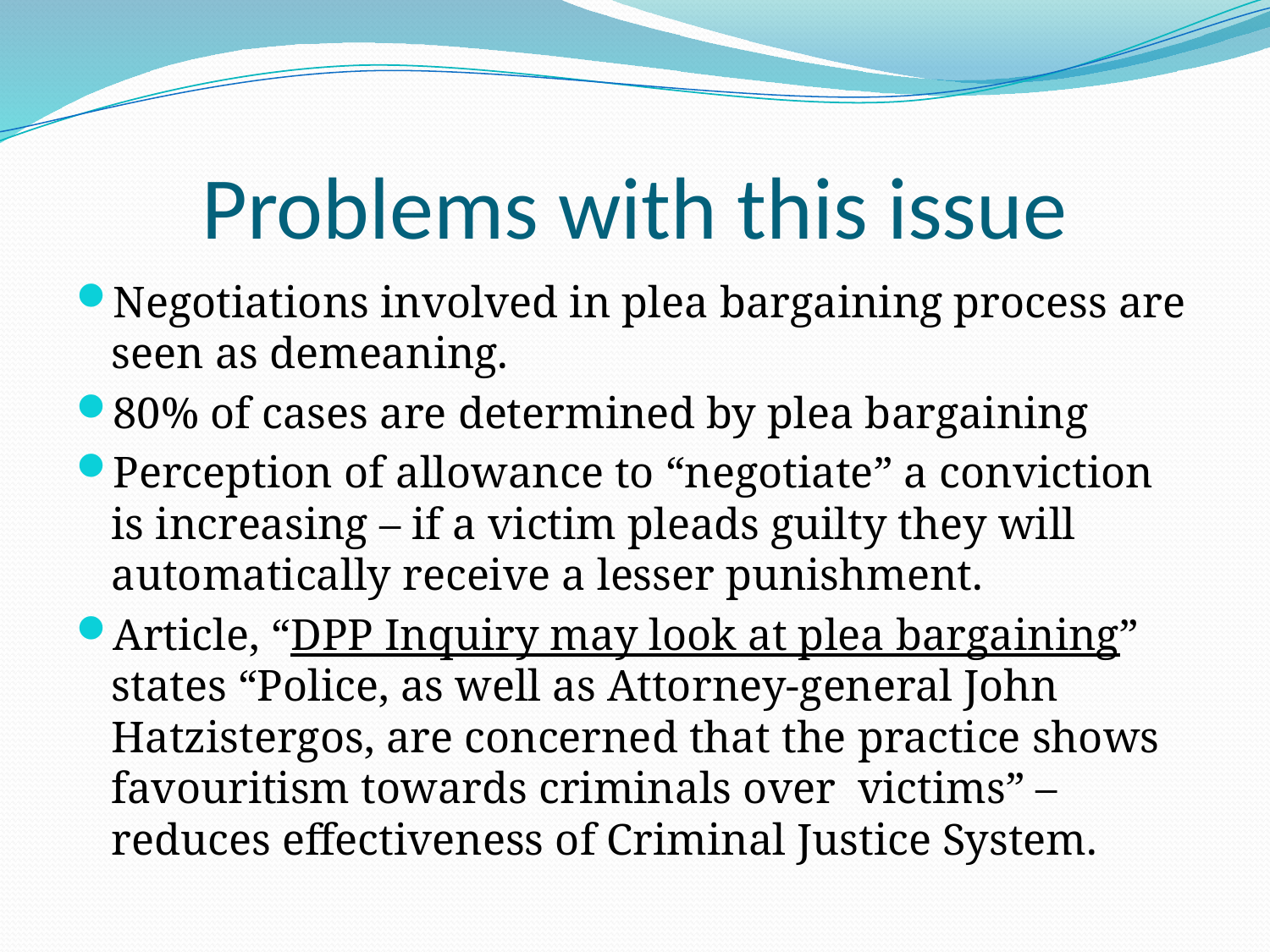

# Problems with this issue
Negotiations involved in plea bargaining process are seen as demeaning.
80% of cases are determined by plea bargaining
Perception of allowance to “negotiate” a conviction is increasing – if a victim pleads guilty they will automatically receive a lesser punishment.
Article, “DPP Inquiry may look at plea bargaining” states “Police, as well as Attorney-general John Hatzistergos, are concerned that the practice shows favouritism towards criminals over  victims” – reduces effectiveness of Criminal Justice System.